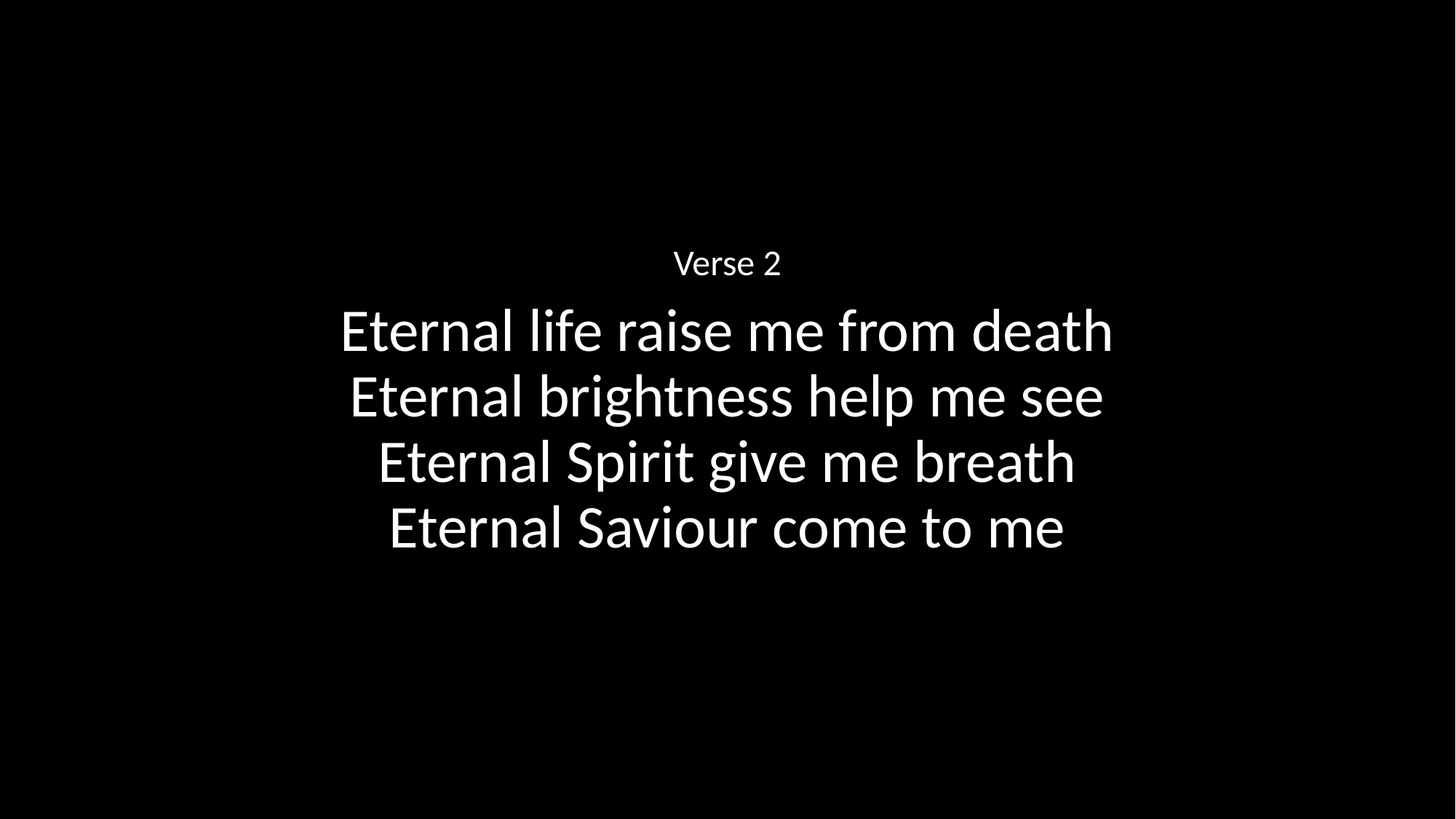

Verse 2
Eternal life raise me from death
Eternal brightness help me see
Eternal Spirit give me breath
Eternal Saviour come to me